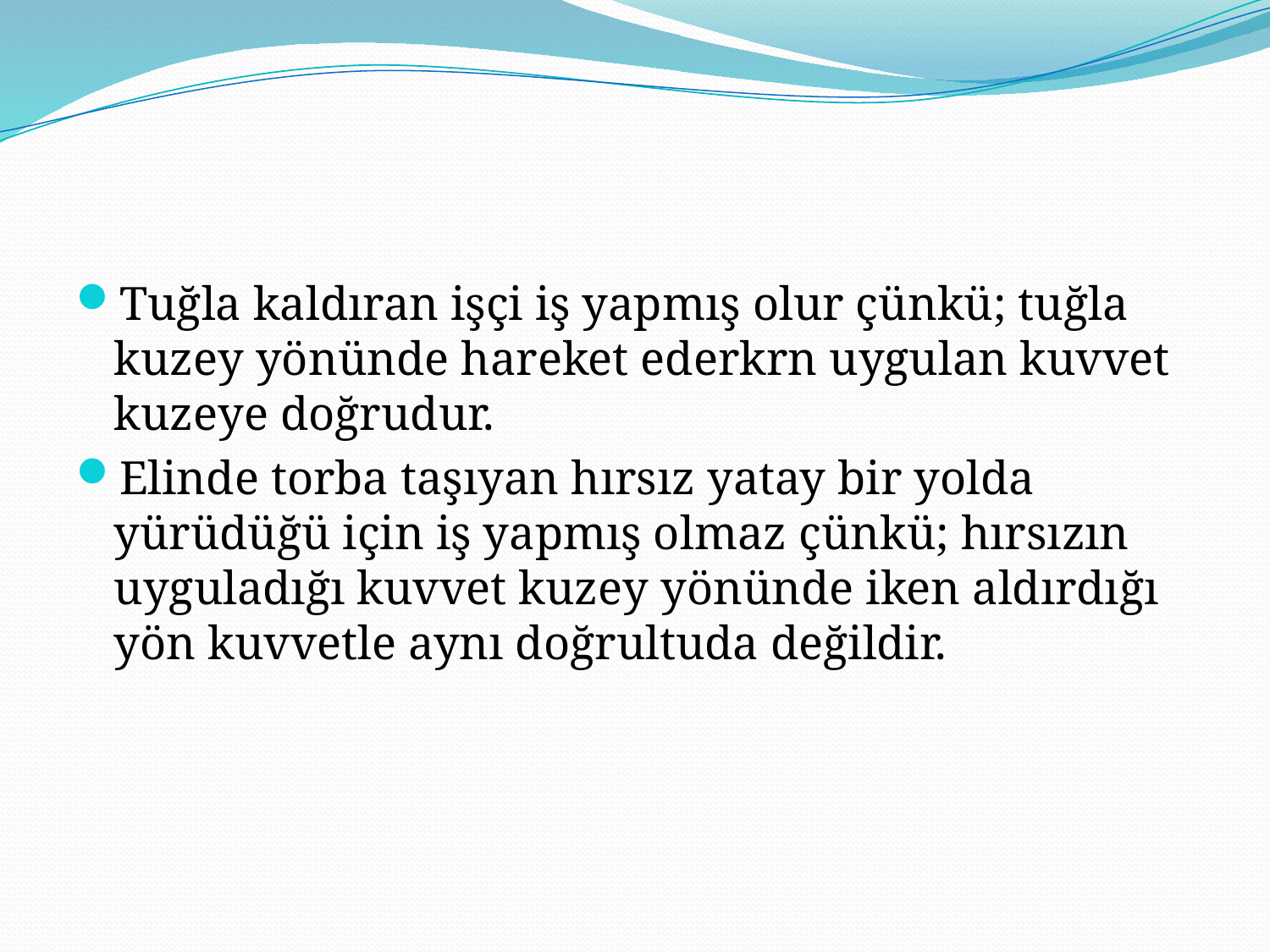

#
Tuğla kaldıran işçi iş yapmış olur çünkü; tuğla kuzey yönünde hareket ederkrn uygulan kuvvet kuzeye doğrudur.
Elinde torba taşıyan hırsız yatay bir yolda yürüdüğü için iş yapmış olmaz çünkü; hırsızın uyguladığı kuvvet kuzey yönünde iken aldırdığı yön kuvvetle aynı doğrultuda değildir.